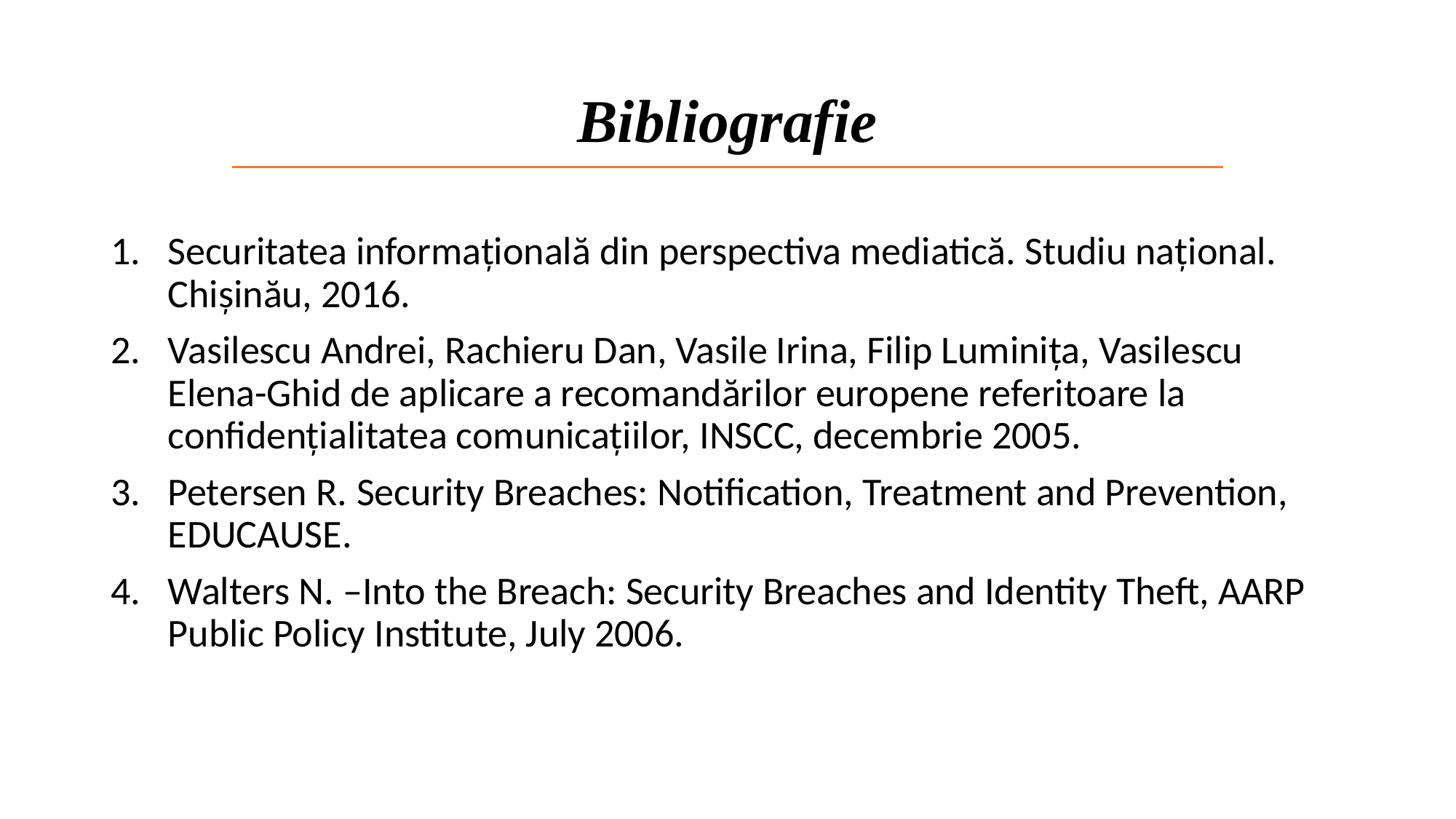

# Bibliografie
Securitatea informațională din perspectiva mediatică. Studiu național. Chișinău, 2016.
Vasilescu Andrei, Rachieru Dan, Vasile Irina, Filip Luminiţa, Vasilescu Elena-Ghid de aplicare a recomandărilor europene referitoare la confidenţialitatea comunicaţiilor, INSCC, decembrie 2005.
Petersen R. Security Breaches: Notification, Treatment and Prevention, EDUCAUSE.
Walters N. –Into the Breach: Security Breaches and Identity Theft, AARP Public Policy Institute, July 2006.